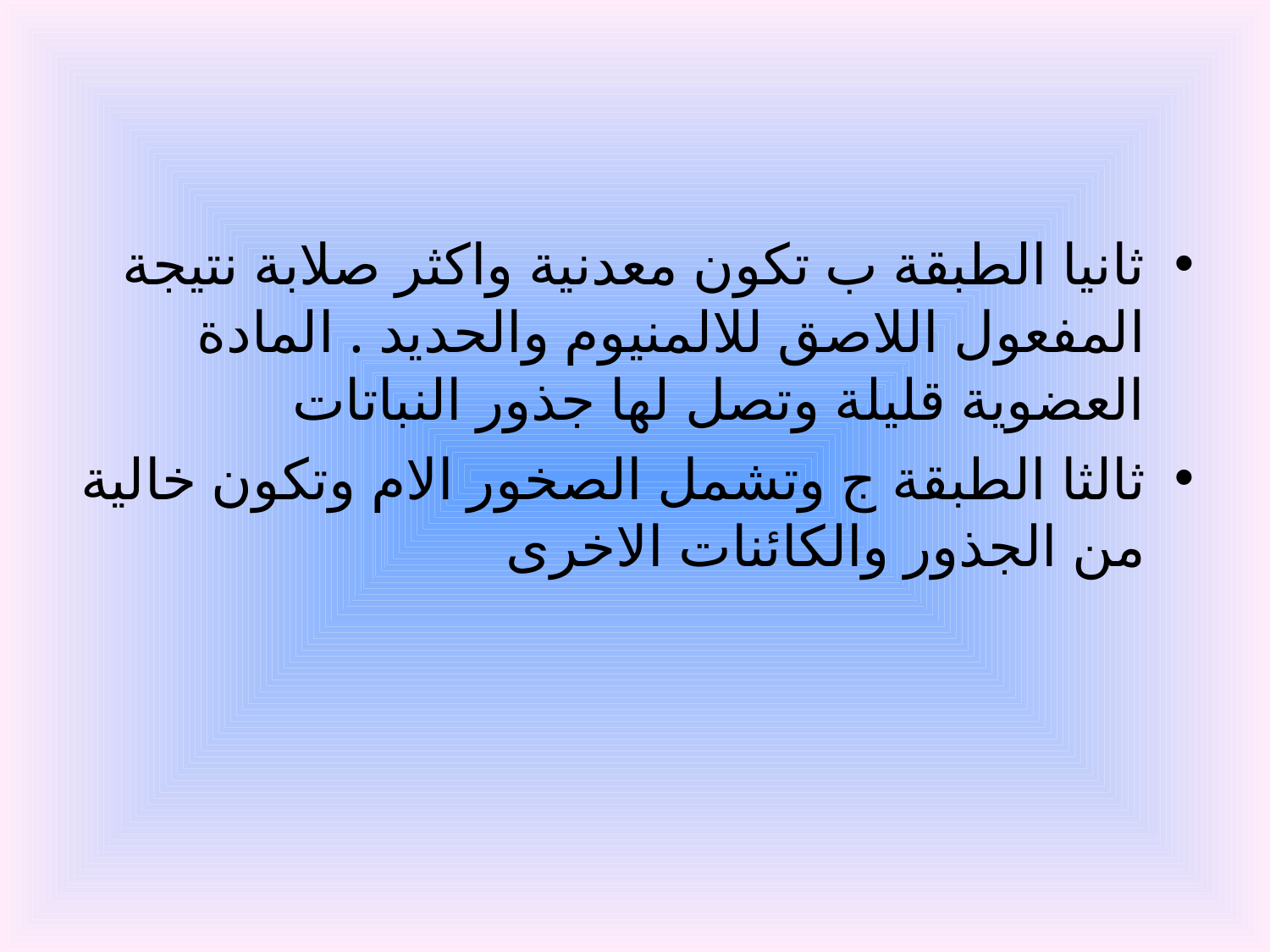

#
ثانيا الطبقة ب تكون معدنية واكثر صلابة نتيجة المفعول اللاصق للالمنيوم والحديد . المادة العضوية قليلة وتصل لها جذور النباتات
ثالثا الطبقة ج وتشمل الصخور الام وتكون خالية من الجذور والكائنات الاخرى